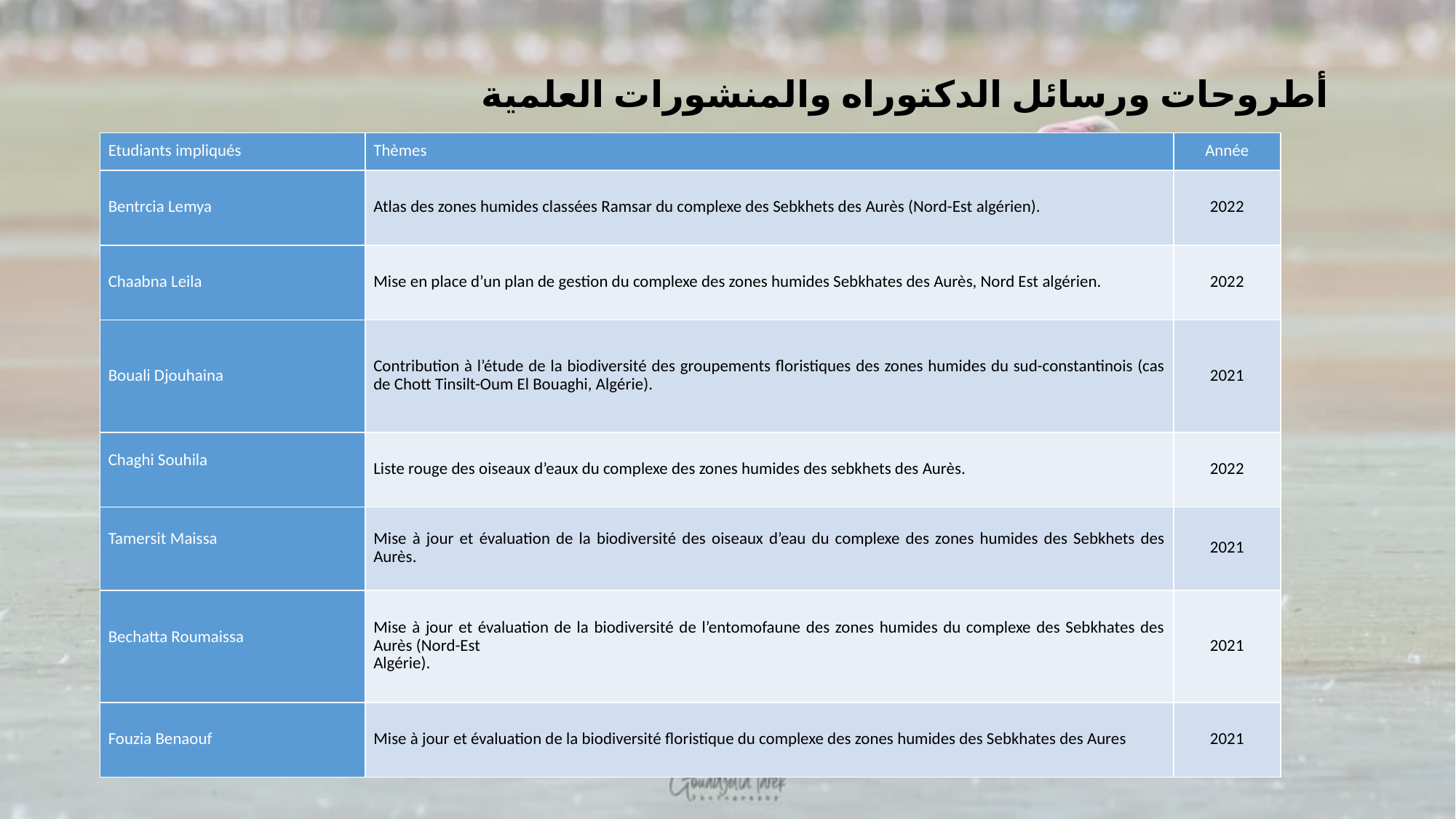

# أطروحات ورسائل الدكتوراه والمنشورات العلمية
| Etudiants impliqués | Thèmes | Année |
| --- | --- | --- |
| Bentrcia Lemya | Atlas des zones humides classées Ramsar du complexe des Sebkhets des Aurès (Nord-Est algérien). | 2022 |
| Chaabna Leila | Mise en place d’un plan de gestion du complexe des zones humides Sebkhates des Aurès, Nord Est algérien. | 2022 |
| Bouali Djouhaina | Contribution à l’étude de la biodiversité des groupements floristiques des zones humides du sud-constantinois (cas de Chott Tinsilt-Oum El Bouaghi, Algérie). | 2021 |
| Chaghi Souhila | Liste rouge des oiseaux d’eaux du complexe des zones humides des sebkhets des Aurès. | 2022 |
| Tamersit Maissa | Mise à jour et évaluation de la biodiversité des oiseaux d’eau du complexe des zones humides des Sebkhets des Aurès. | 2021 |
| Bechatta Roumaissa | Mise à jour et évaluation de la biodiversité de l’entomofaune des zones humides du complexe des Sebkhates des Aurès (Nord-Est Algérie). | 2021 |
| Fouzia Benaouf | Mise à jour et évaluation de la biodiversité floristique du complexe des zones humides des Sebkhates des Aures | 2021 |